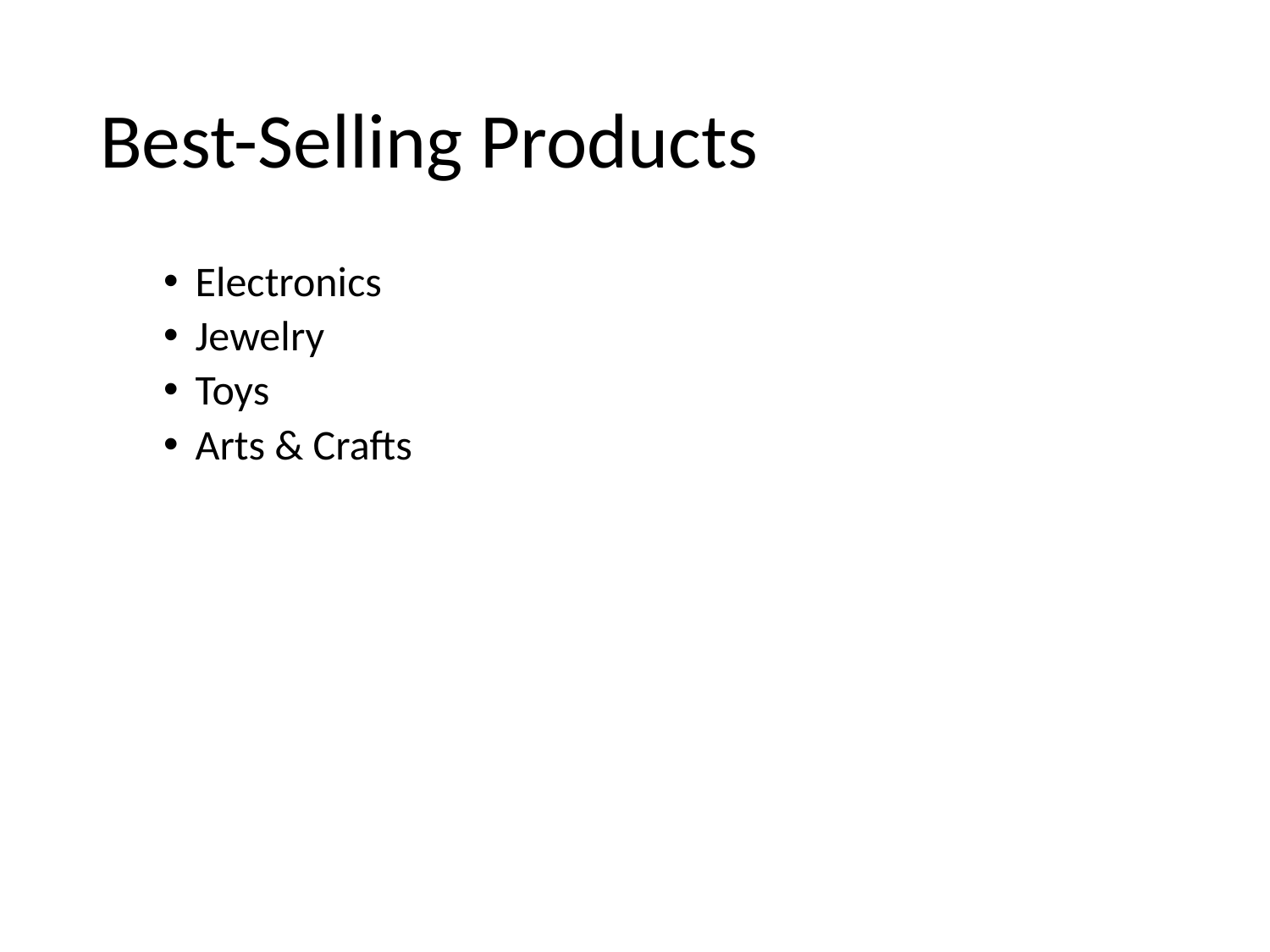

# Best-Selling Products
Electronics
Jewelry
Toys
Arts & Crafts